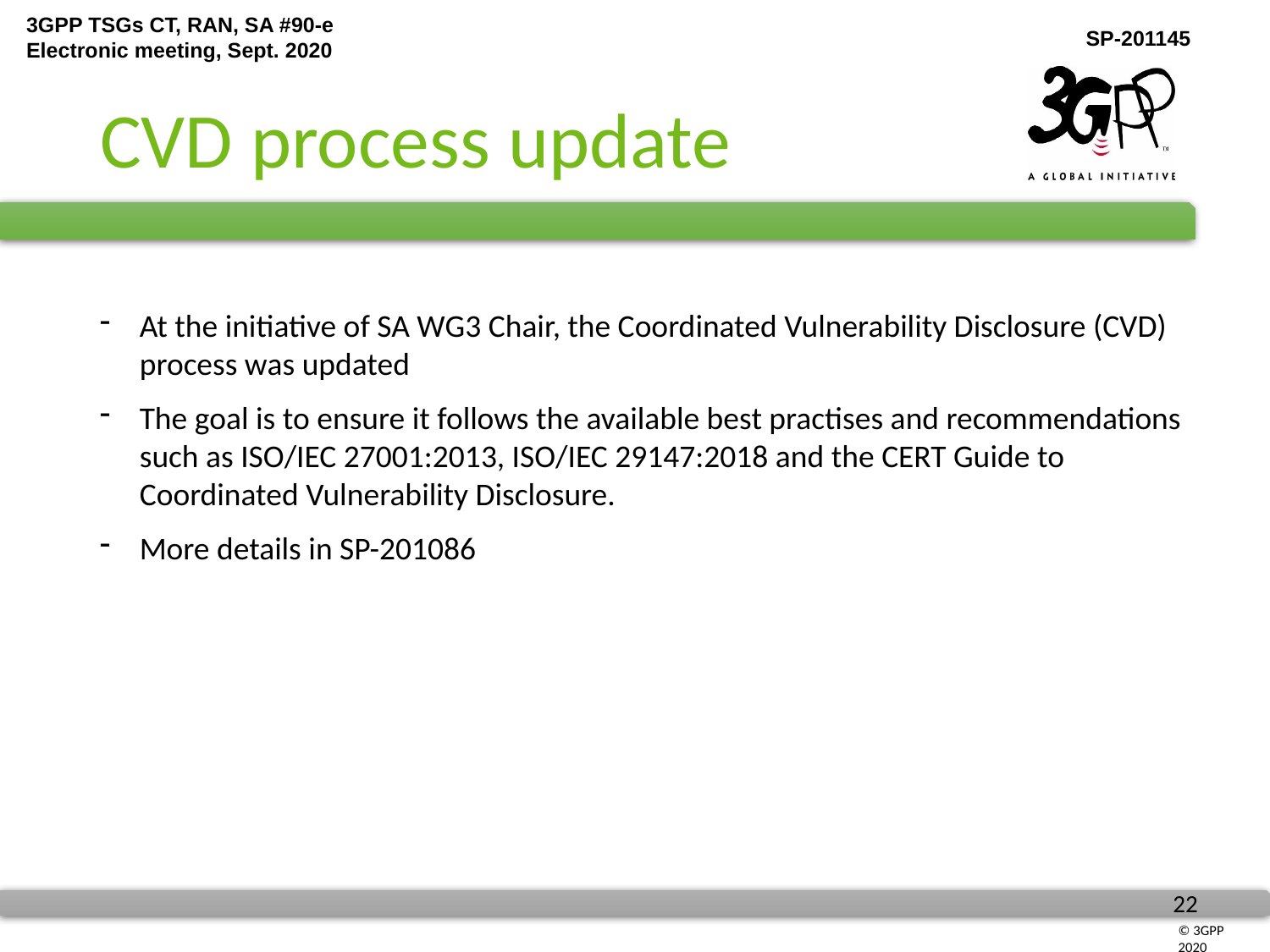

# CVD process update
At the initiative of SA WG3 Chair, the Coordinated Vulnerability Disclosure (CVD) process was updated
The goal is to ensure it follows the available best practises and recommendations such as ISO/IEC 27001:2013, ISO/IEC 29147:2018 and the CERT Guide to Coordinated Vulnerability Disclosure.
More details in SP-201086